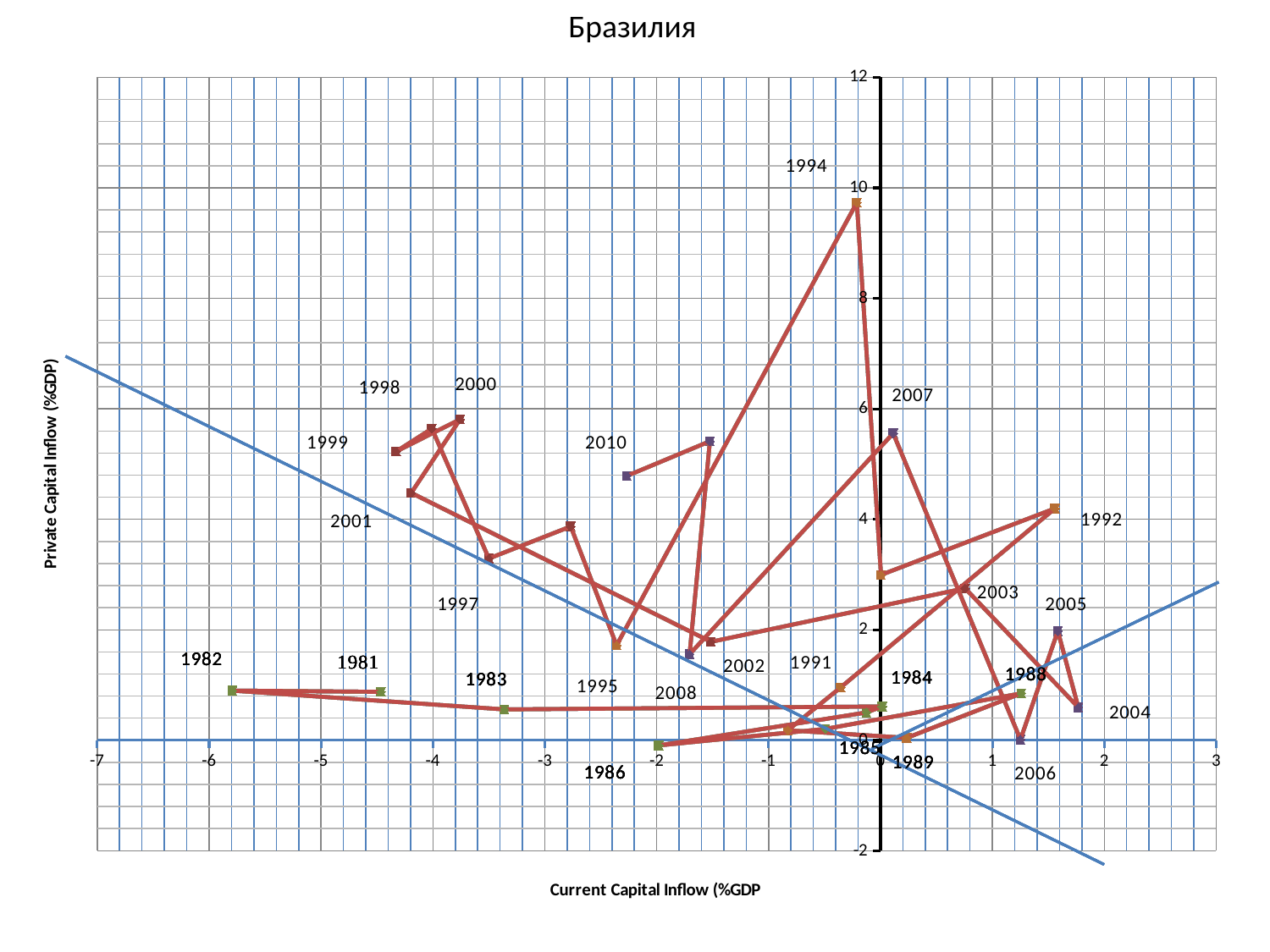

Бразилия

### Chart

| Category | Brazil | Brazil | Brazil | Brazil |
|---|---|---|---|---|